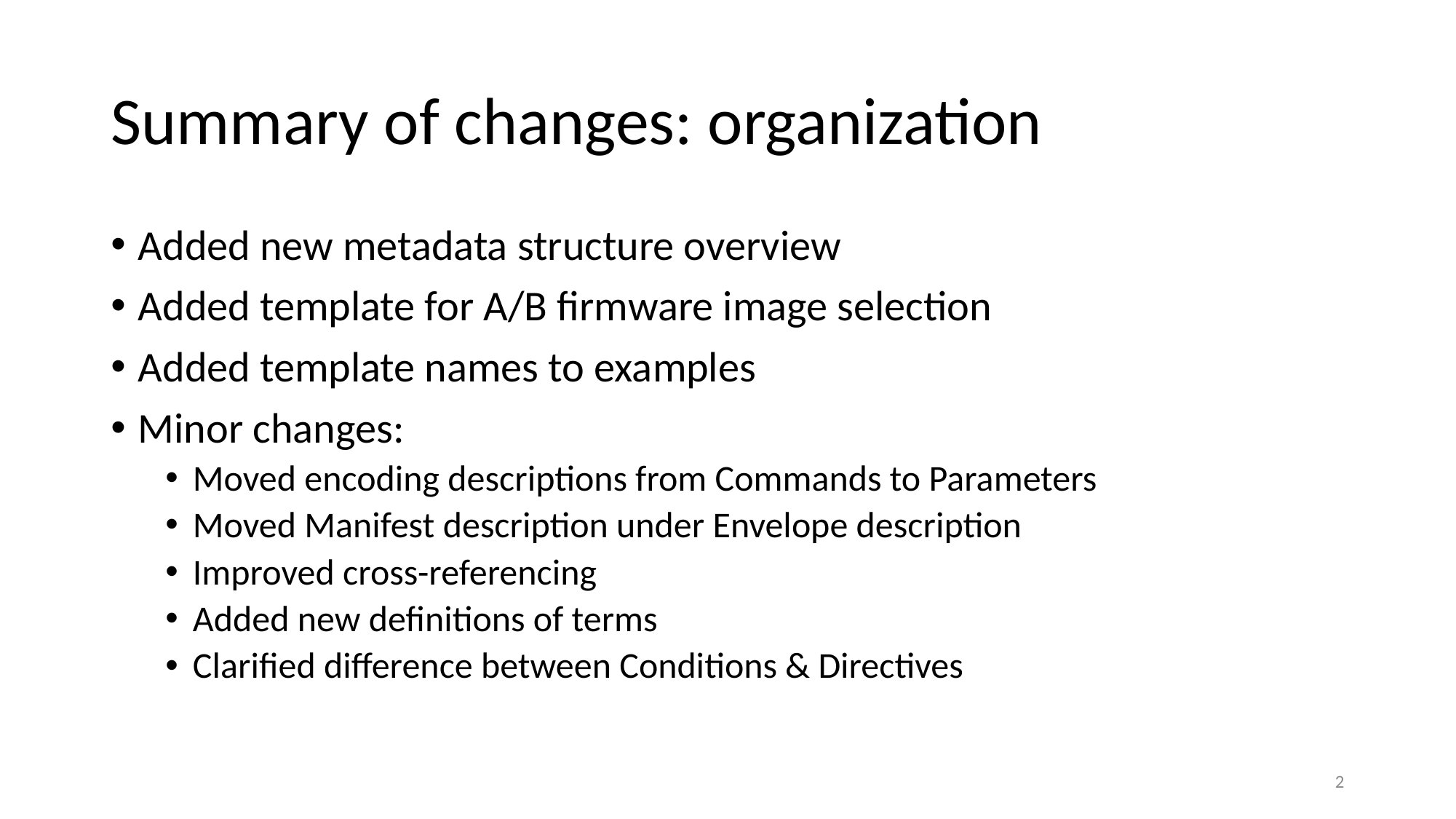

# Summary of changes: organization
Added new metadata structure overview
Added template for A/B firmware image selection
Added template names to examples
Minor changes:
Moved encoding descriptions from Commands to Parameters
Moved Manifest description under Envelope description
Improved cross-referencing
Added new definitions of terms
Clarified difference between Conditions & Directives
2